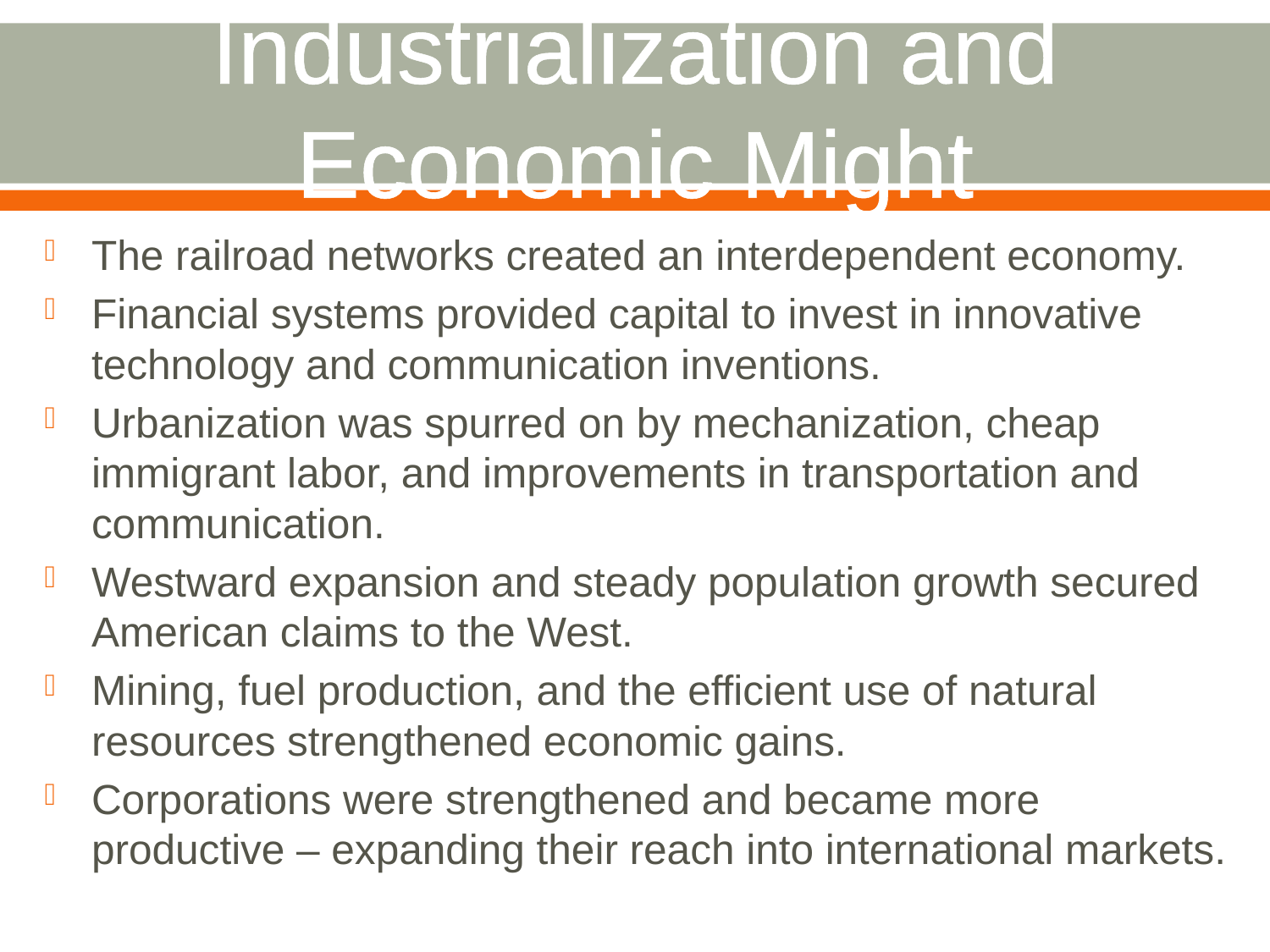

# Industrialization and Economic Might
The railroad networks created an interdependent economy.
Financial systems provided capital to invest in innovative technology and communication inventions.
Urbanization was spurred on by mechanization, cheap immigrant labor, and improvements in transportation and communication.
Westward expansion and steady population growth secured American claims to the West.
Mining, fuel production, and the efficient use of natural resources strengthened economic gains.
Corporations were strengthened and became more productive – expanding their reach into international markets.